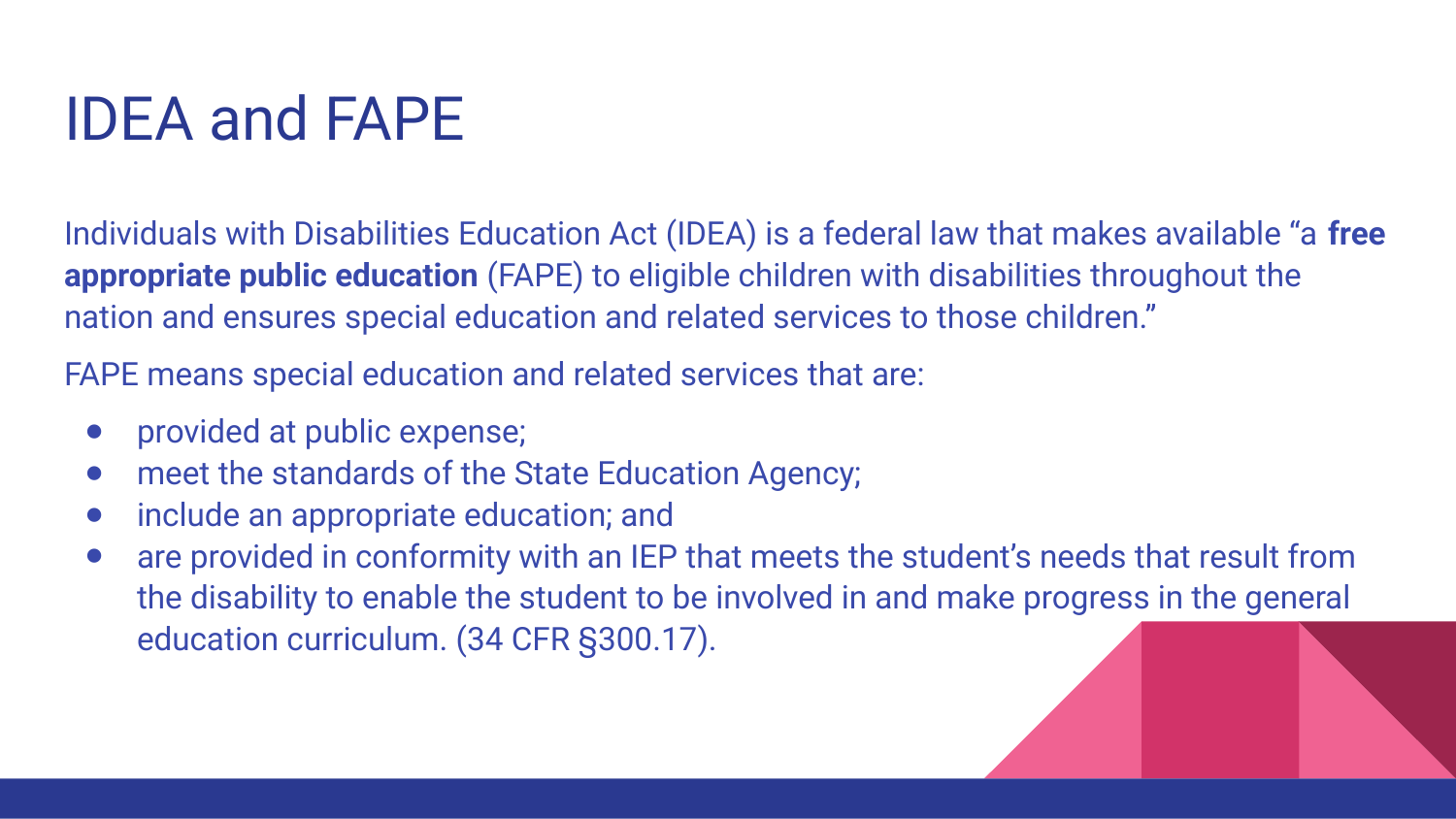

# IDEA and FAPE
Individuals with Disabilities Education Act (IDEA) is a federal law that makes available “a free appropriate public education (FAPE) to eligible children with disabilities throughout the nation and ensures special education and related services to those children.”
FAPE means special education and related services that are:
provided at public expense;
meet the standards of the State Education Agency;
include an appropriate education; and
are provided in conformity with an IEP that meets the student’s needs that result from the disability to enable the student to be involved in and make progress in the general education curriculum. (34 CFR §300.17).